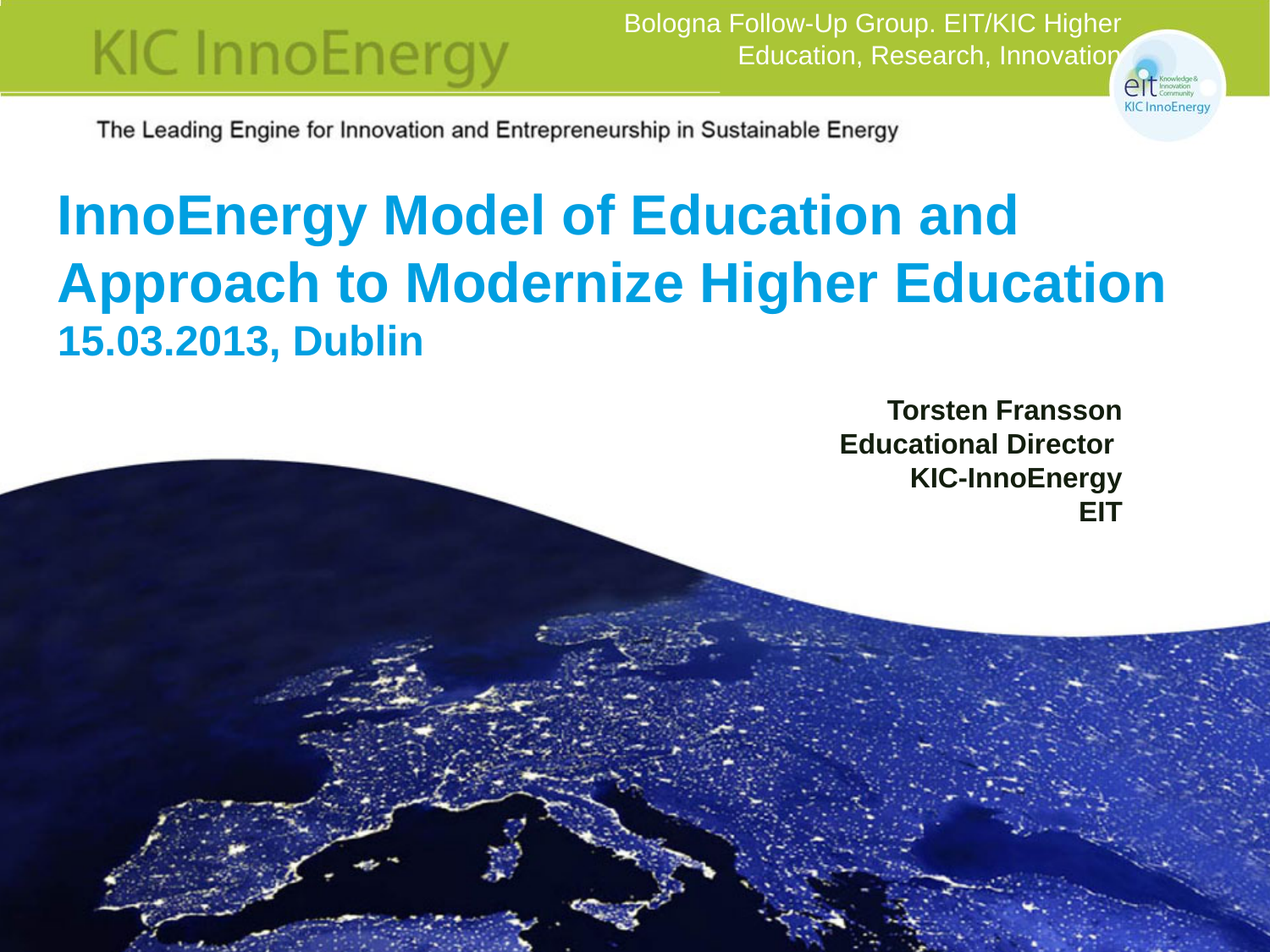

Bologna Follow-Up Group. EIT/KIC Higher Education, Research, Innovation
# InnoEnergy Model of Education and Approach to Modernize Higher Education 15.03.2013, Dublin
Torsten Fransson
Educational Director
KIC-InnoEnergy
EIT